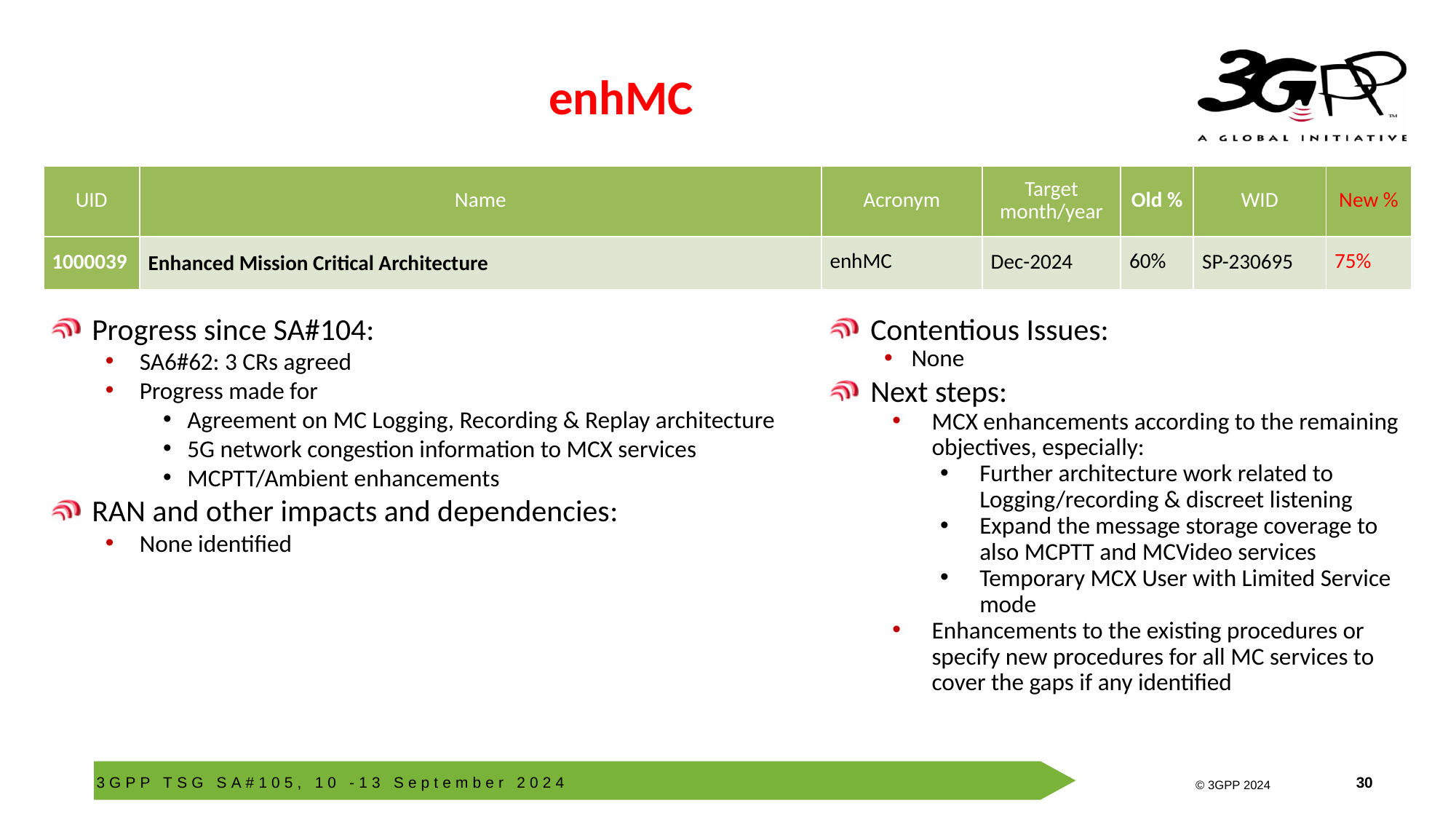

# enhMC
| UID | Name | Acronym | Target month/year | Old % | WID | New % |
| --- | --- | --- | --- | --- | --- | --- |
| 1000039 | Enhanced Mission Critical Architecture | enhMC | Dec-2024 | 60% | SP-230695 | 75% |
Progress since SA#104:
SA6#62: 3 CRs agreed
Progress made for
Agreement on MC Logging, Recording & Replay architecture
5G network congestion information to MCX services
MCPTT/Ambient enhancements
RAN and other impacts and dependencies:
None identified
Contentious Issues:
None
Next steps:
MCX enhancements according to the remaining objectives, especially:
Further architecture work related to Logging/recording & discreet listening
Expand the message storage coverage to also MCPTT and MCVideo services
Temporary MCX User with Limited Service mode
Enhancements to the existing procedures or specify new procedures for all MC services to cover the gaps if any identified